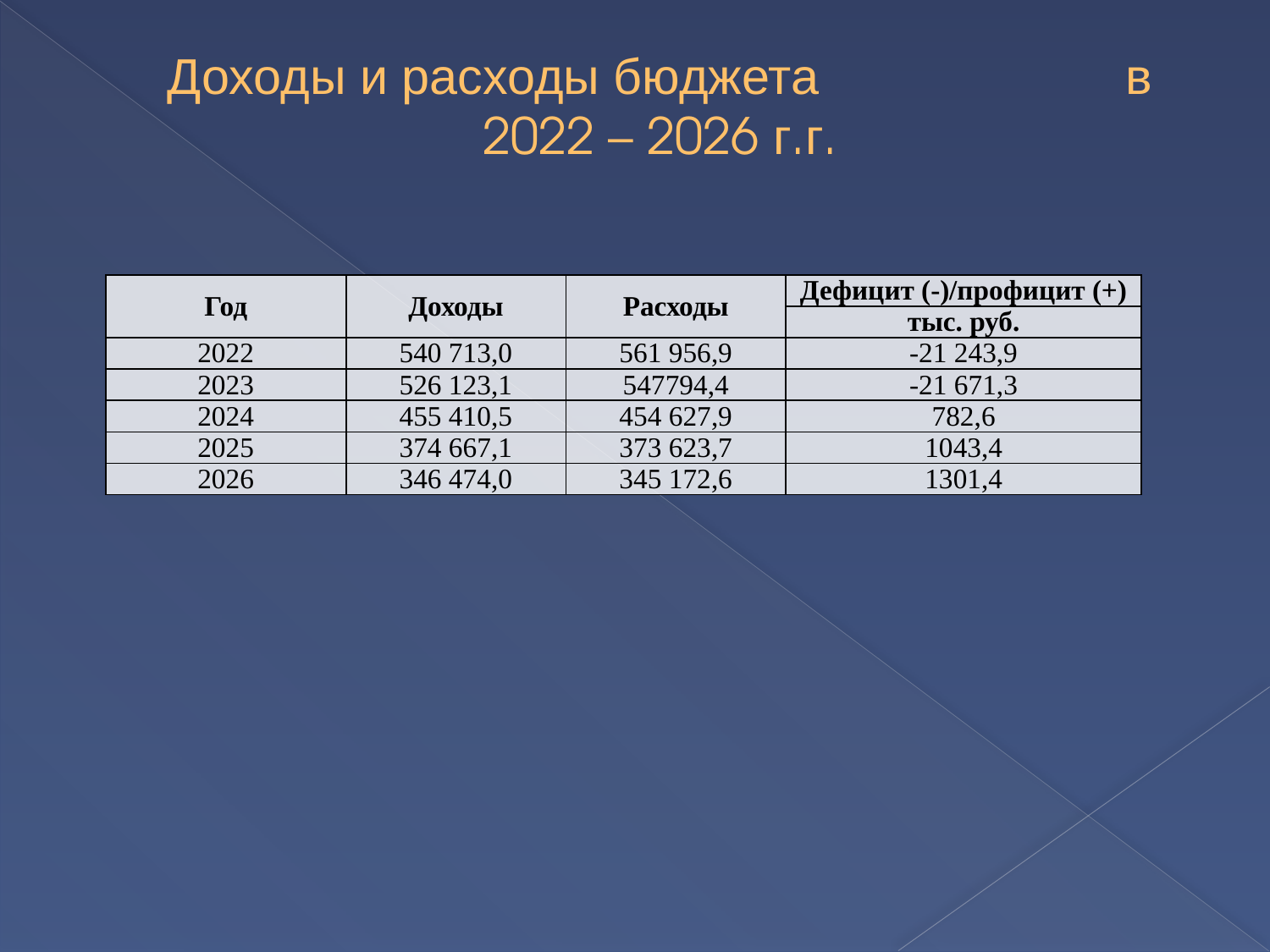

# Доходы и расходы бюджета                      в 2022 – 2026 г.г.
| Год | Доходы | Расходы | Дефицит (-)/профицит (+) |
| --- | --- | --- | --- |
|  |  |  | тыс. руб. |
| 2022 | 540 713,0 | 561 956,9 | -21 243,9 |
| 2023 | 526 123,1 | 547794,4 | -21 671,3 |
| 2024 | 455 410,5 | 454 627,9 | 782,6 |
| 2025 | 374 667,1 | 373 623,7 | 1043,4 |
| 2026 | 346 474,0 | 345 172,6 | 1301,4 |